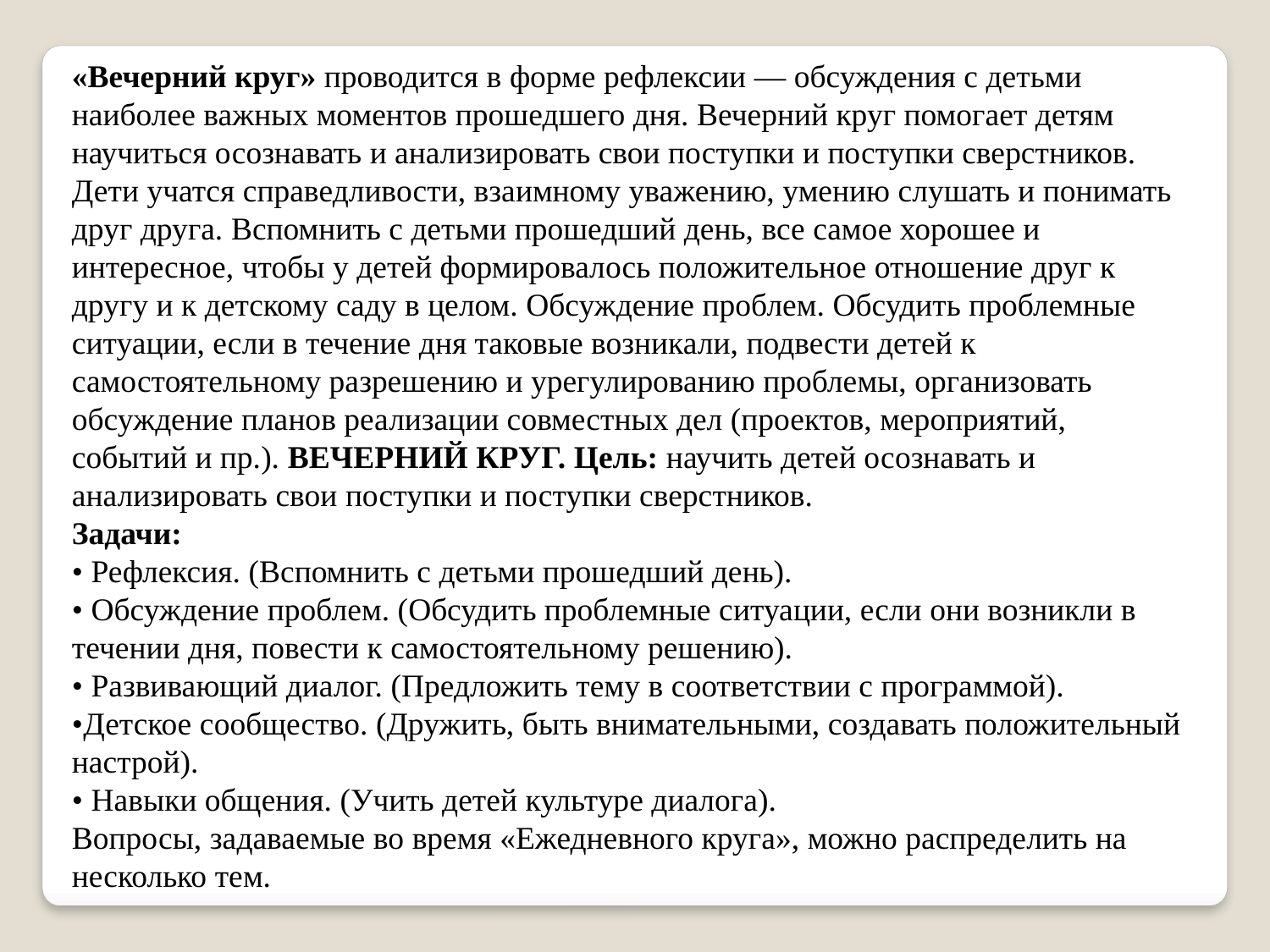

«Вечерний круг» проводится в форме рефлексии — обсуждения с детьми наиболее важных моментов прошедшего дня. Вечерний круг помогает детям научиться осознавать и анализировать свои поступки и поступки сверстников. Дети учатся справедливости, взаимному уважению, умению слушать и понимать друг друга. Вспомнить с детьми прошедший день, все самое хорошее и интересное, чтобы у детей формировалось положительное отношение друг к другу и к детскому саду в целом. Обсуждение проблем. Обсудить проблемные ситуации, если в течение дня таковые возникали, подвести детей к самостоятельному разрешению и урегулированию проблемы, организовать обсуждение планов реализации совместных дел (проектов, мероприятий, событий и пр.). ВЕЧЕРНИЙ КРУГ. Цель: научить детей осознавать и анализировать свои поступки и поступки сверстников.
Задачи:
• Рефлексия. (Вспомнить с детьми прошедший день).
• Обсуждение проблем. (Обсудить проблемные ситуации, если они возникли в течении дня, повести к самостоятельному решению).
• Развивающий диалог. (Предложить тему в соответствии с программой).
•Детское сообщество. (Дружить, быть внимательными, создавать положительный настрой).
• Навыки общения. (Учить детей культуре диалога).
Вопросы, задаваемые во время «Ежедневного круга», можно распределить на несколько тем.